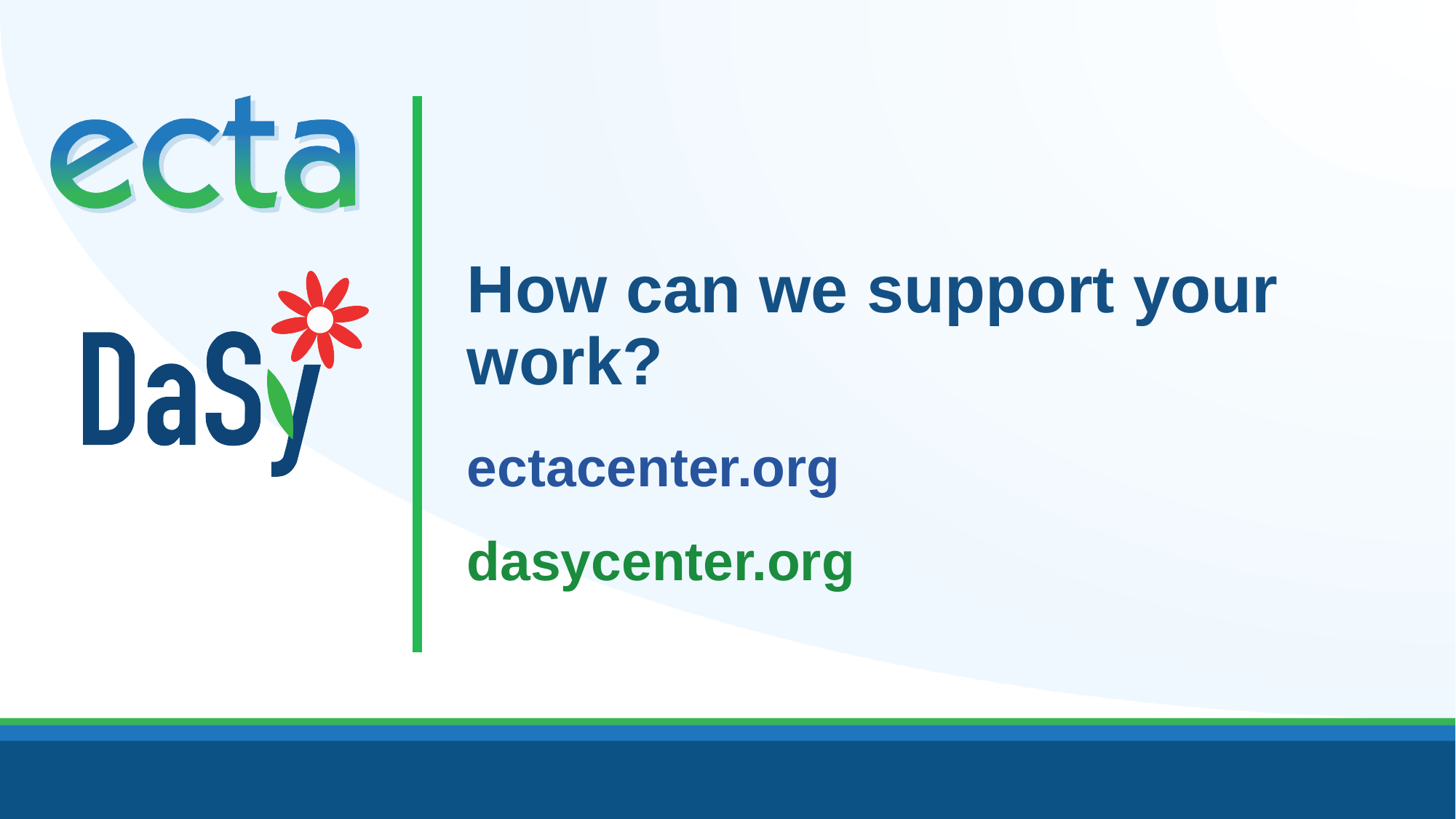

# How can we support your work?
ectacenter.org
dasycenter.org